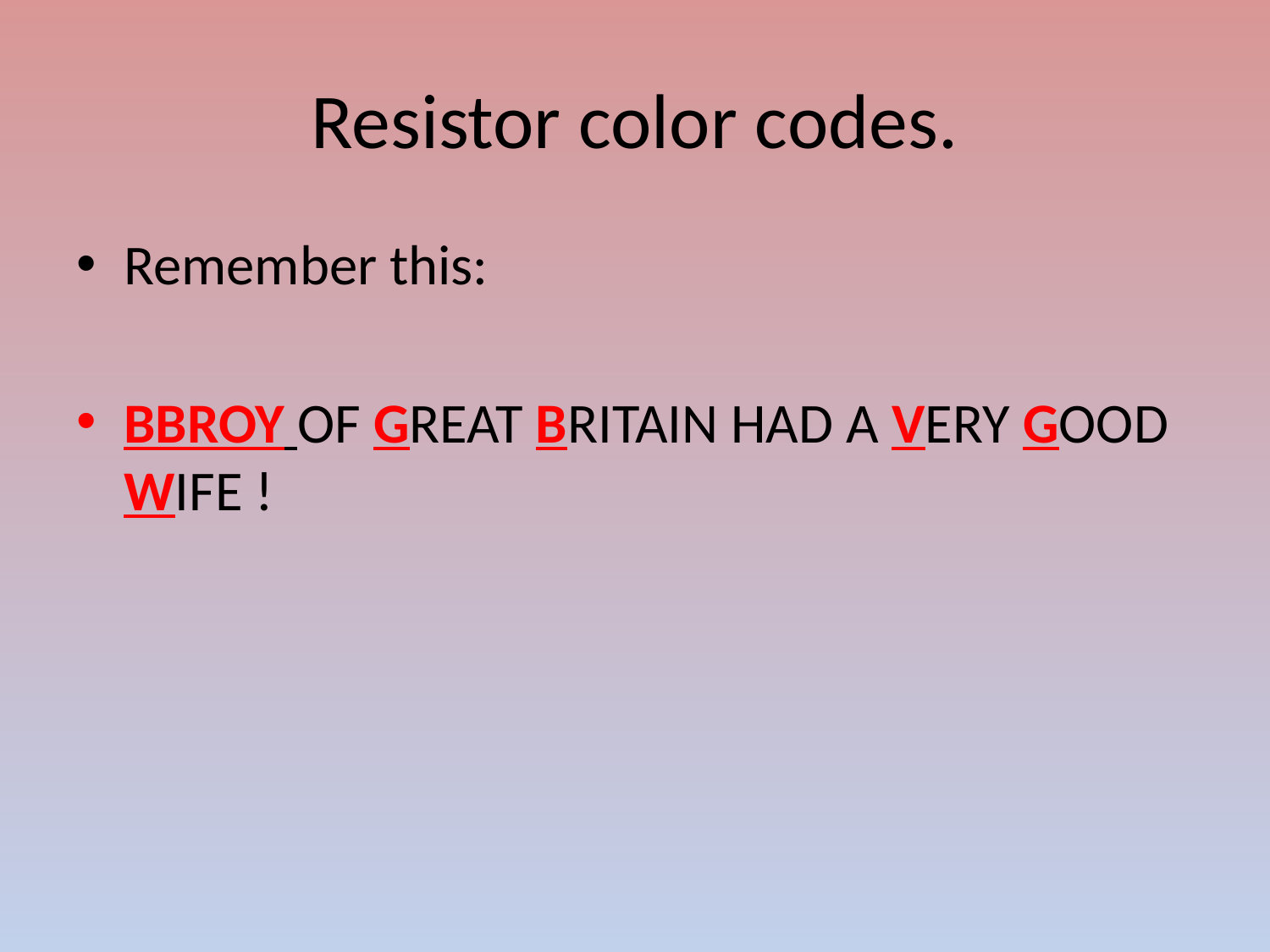

# Resistor color codes.
Remember this:

BBROY OF GREAT BRITAIN HAD A VERY GOOD WIFE !